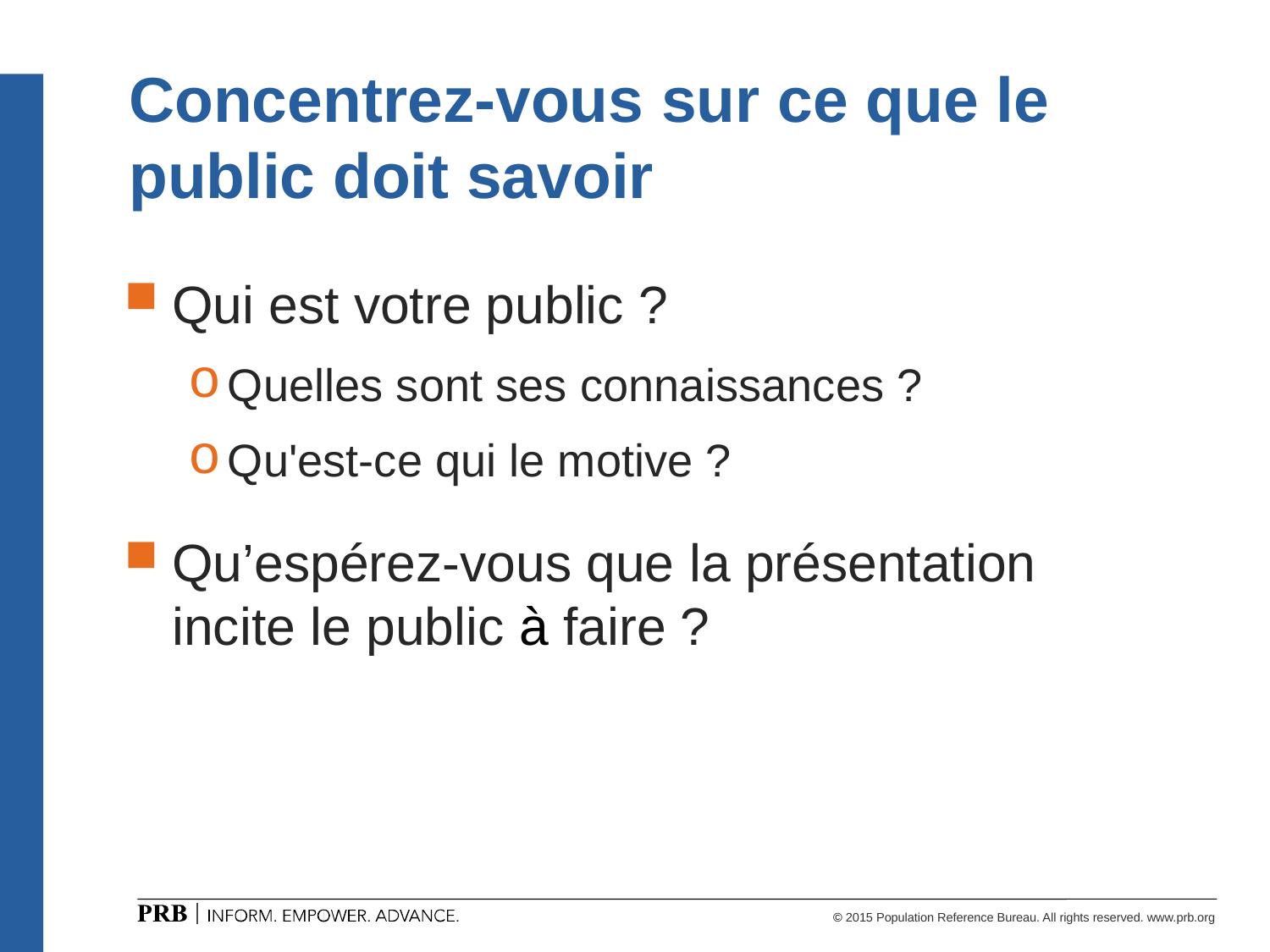

# Concentrez-vous sur ce que le public doit savoir
Qui est votre public ?
Quelles sont ses connaissances ?
Qu'est-ce qui le motive ?
Qu’espérez-vous que la présentation incite le public à faire ?